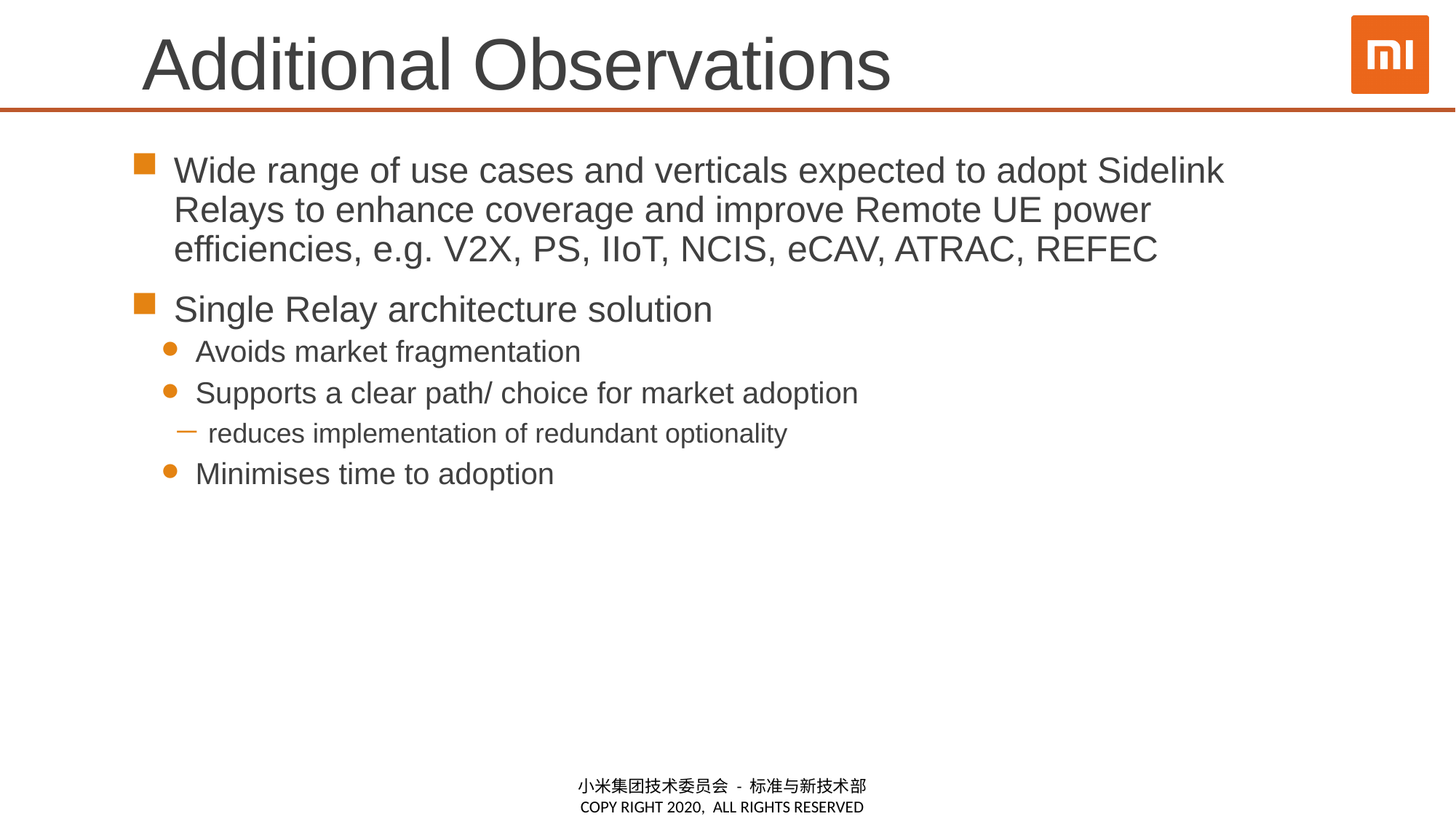

# Additional Observations
Wide range of use cases and verticals expected to adopt Sidelink Relays to enhance coverage and improve Remote UE power efficiencies, e.g. V2X, PS, IIoT, NCIS, eCAV, ATRAC, REFEC
Single Relay architecture solution
Avoids market fragmentation
Supports a clear path/ choice for market adoption
reduces implementation of redundant optionality
Minimises time to adoption